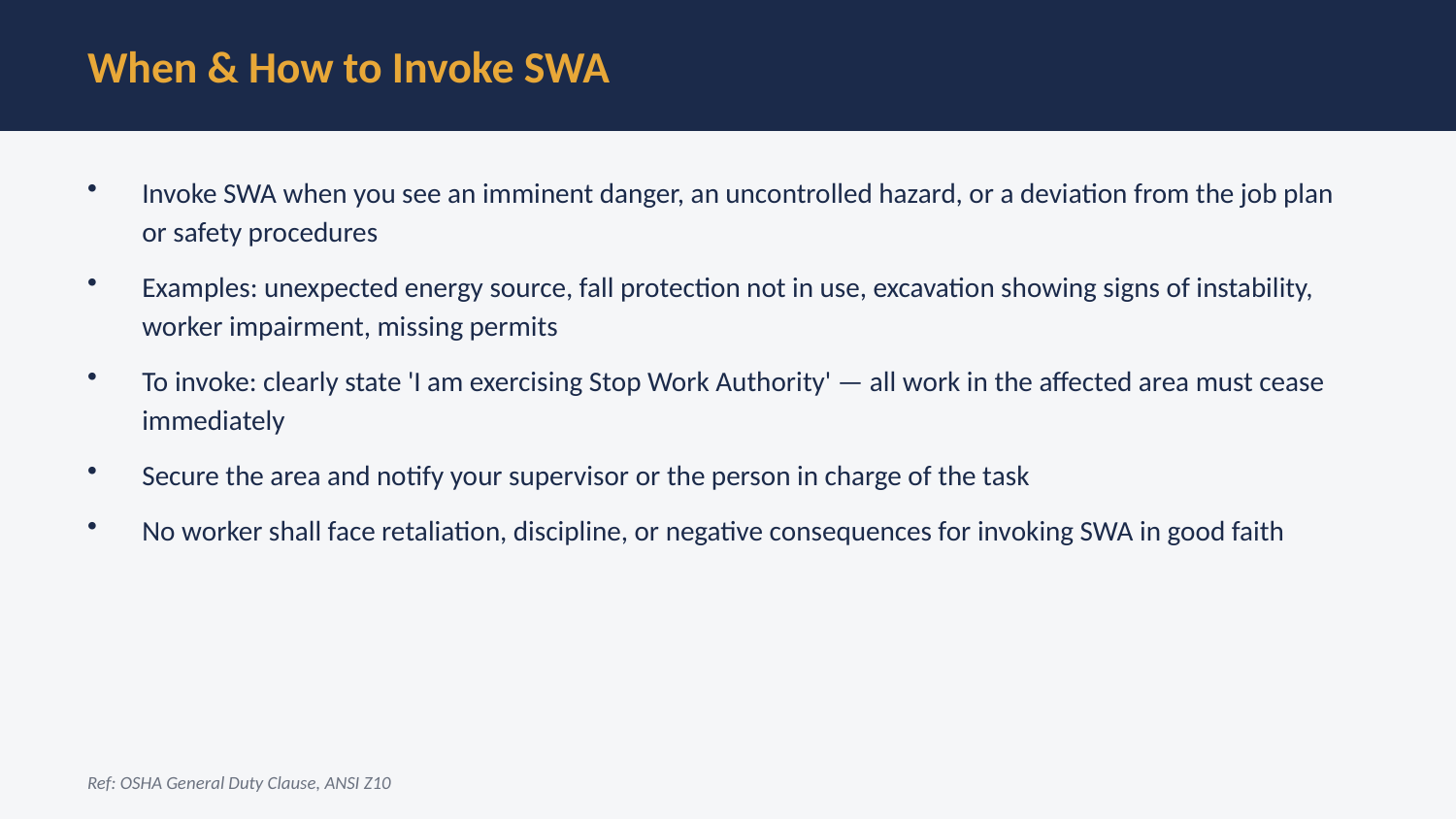

When & How to Invoke SWA
Invoke SWA when you see an imminent danger, an uncontrolled hazard, or a deviation from the job plan or safety procedures
Examples: unexpected energy source, fall protection not in use, excavation showing signs of instability, worker impairment, missing permits
To invoke: clearly state 'I am exercising Stop Work Authority' — all work in the affected area must cease immediately
Secure the area and notify your supervisor or the person in charge of the task
No worker shall face retaliation, discipline, or negative consequences for invoking SWA in good faith
Ref: OSHA General Duty Clause, ANSI Z10